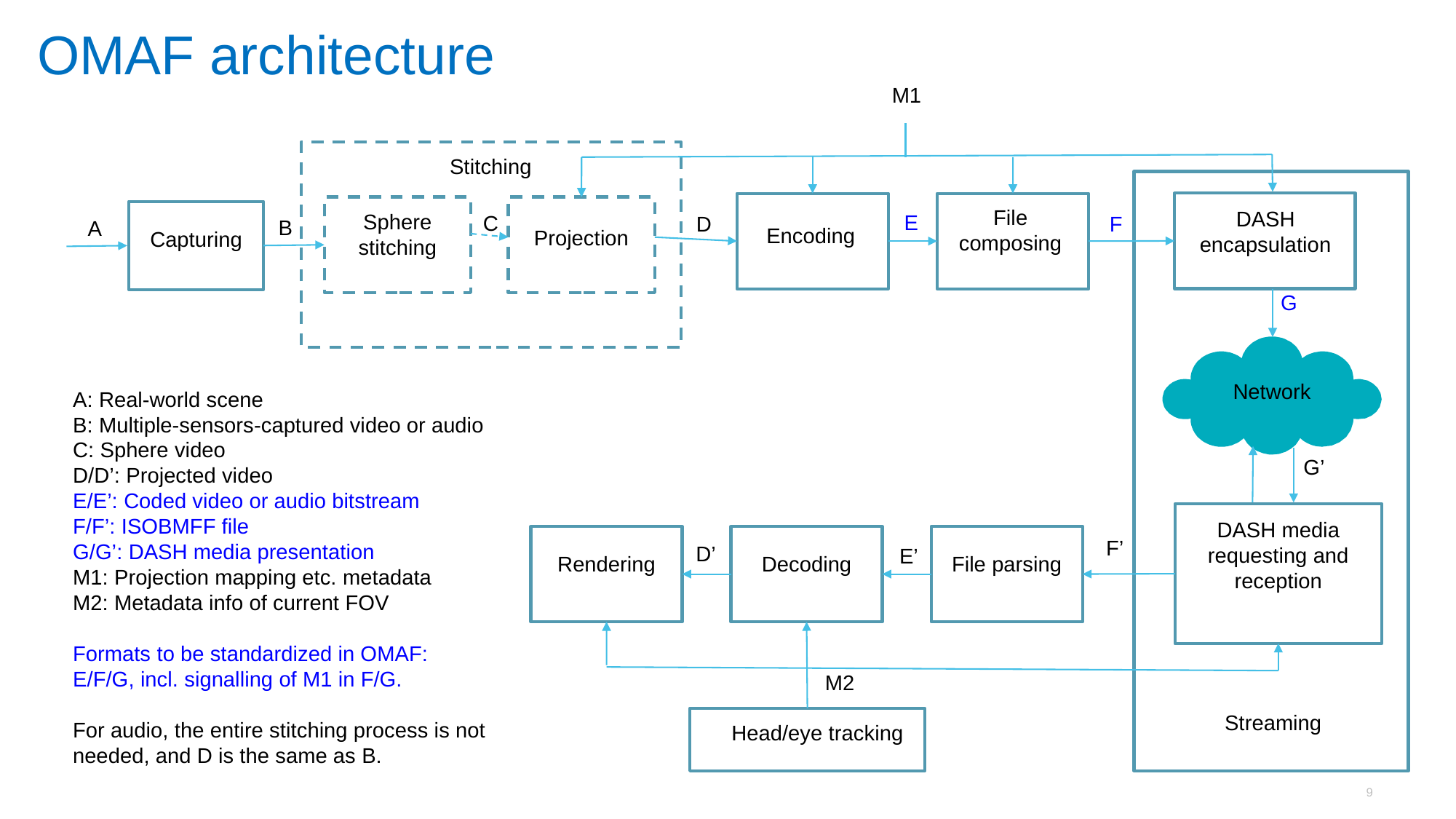

# OMAF architecture
M1

Sphere stitching

Projection
Stitching

DASH encapsulation

Encoding

File composing

Capturing
E
C
F
D
B
A
G

Network
A: Real-world scene
B: Multiple-sensors-captured video or audio
C: Sphere video
D/D’: Projected video
E/E’: Coded video or audio bitstream
F/F’: ISOBMFF file
G/G’: DASH media presentation
M1: Projection mapping etc. metadata
M2: Metadata info of current FOV

Formats to be standardized in OMAF: E/F/G, incl. signalling of M1 in F/G.

For audio, the entire stitching process is not needed, and D is the same as B.
G’

DASH media requesting and reception

Rendering

Decoding

File parsing
F’
D’
E’
M2
Streaming

Head/eye tracking